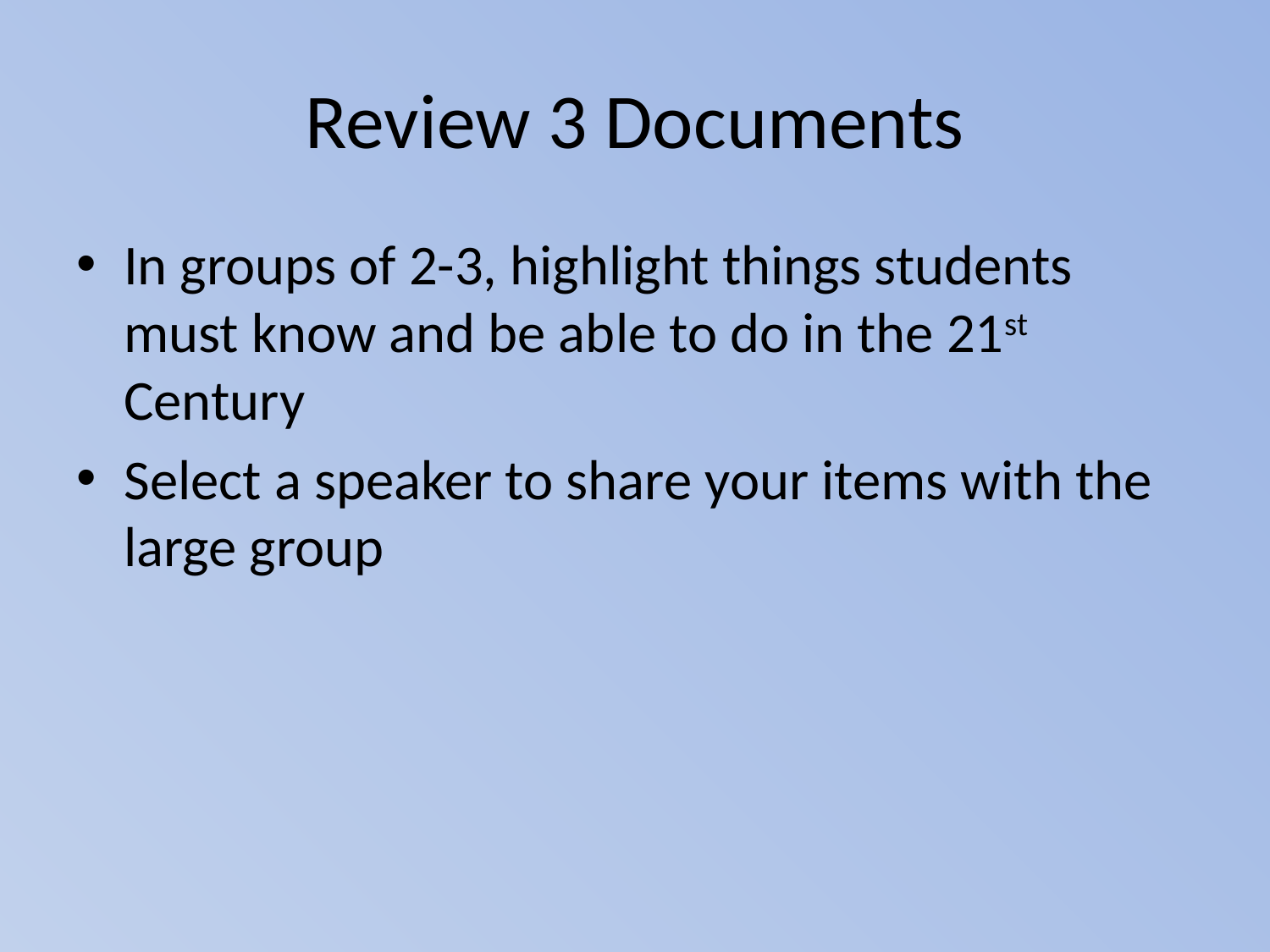

# Review 3 Documents
In groups of 2-3, highlight things students must know and be able to do in the 21st Century
Select a speaker to share your items with the large group